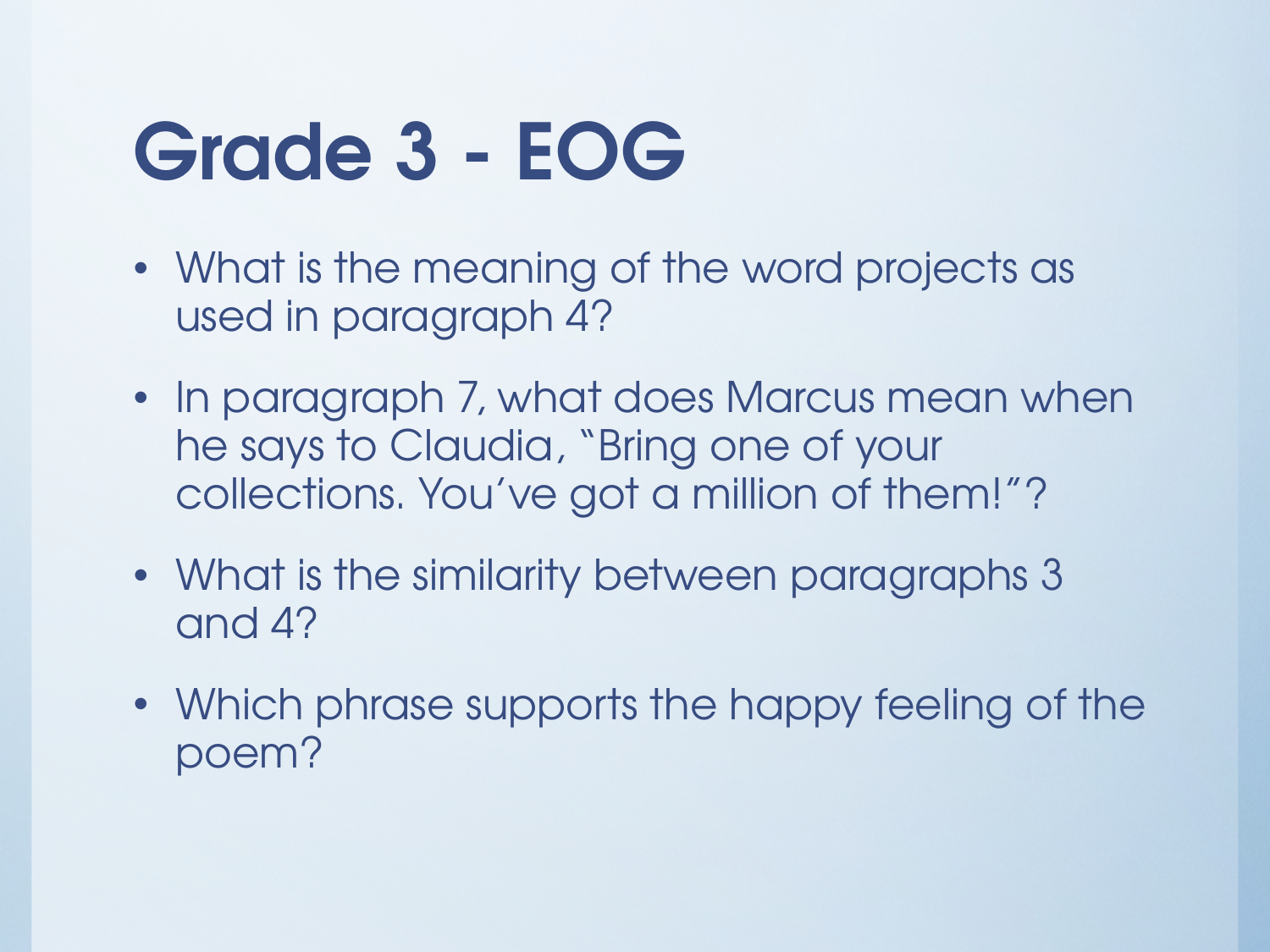

# Grade 3 - EOG
What is the meaning of the word projects as used in paragraph 4?
In paragraph 7, what does Marcus mean when he says to Claudia, “Bring one of your collections. You’ve got a million of them!”?
What is the similarity between paragraphs 3 and 4?
Which phrase supports the happy feeling of the poem?